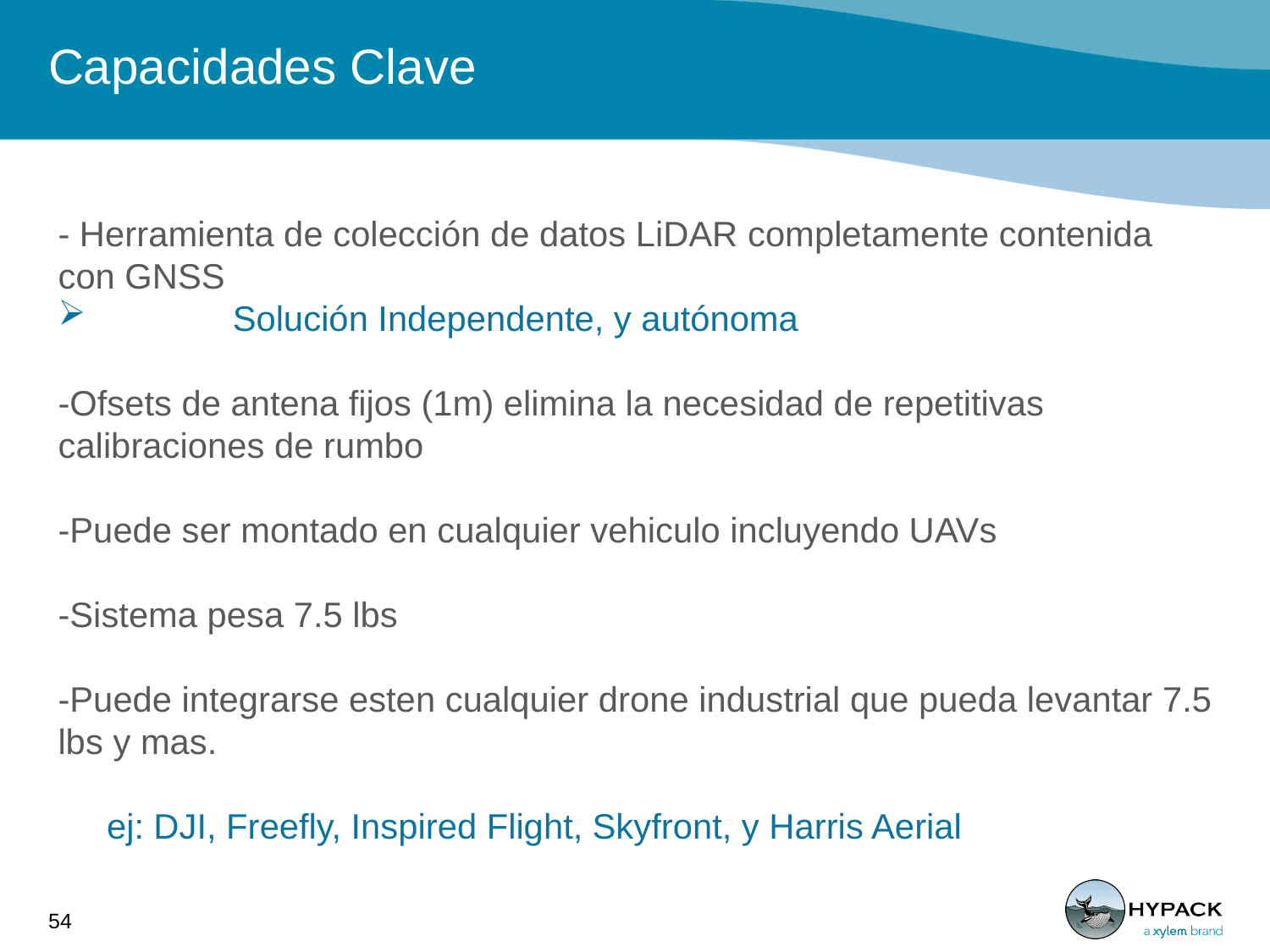

# Capacidades Clave

- Herramienta de colección de datos LiDAR completamente contenida con GNSS
	Solución Independente, y autónoma

-Ofsets de antena fijos (1m) elimina la necesidad de repetitivas calibraciones de rumbo

-Puede ser montado en cualquier vehiculo incluyendo UAVs

-Sistema pesa 7.5 lbs

-Puede integrarse esten cualquier drone industrial que pueda levantar 7.5 lbs y mas.

     ej: DJI, Freefly, Inspired Flight, Skyfront, y Harris Aerial
54